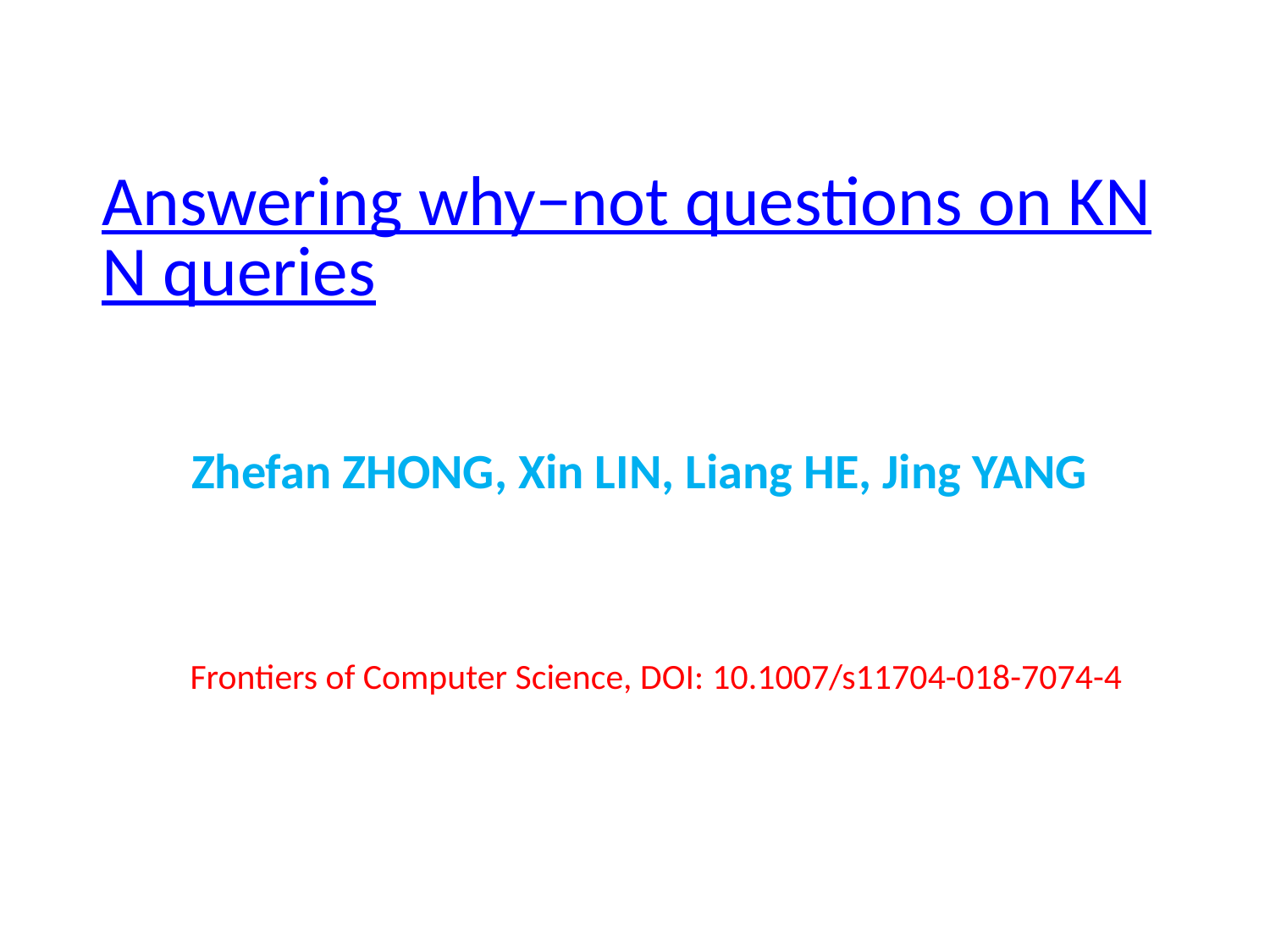

Answering why−not questions on KNN queries
Zhefan ZHONG, Xin LIN, Liang HE, Jing YANG
Frontiers of Computer Science, DOI: 10.1007/s11704-018-7074-4